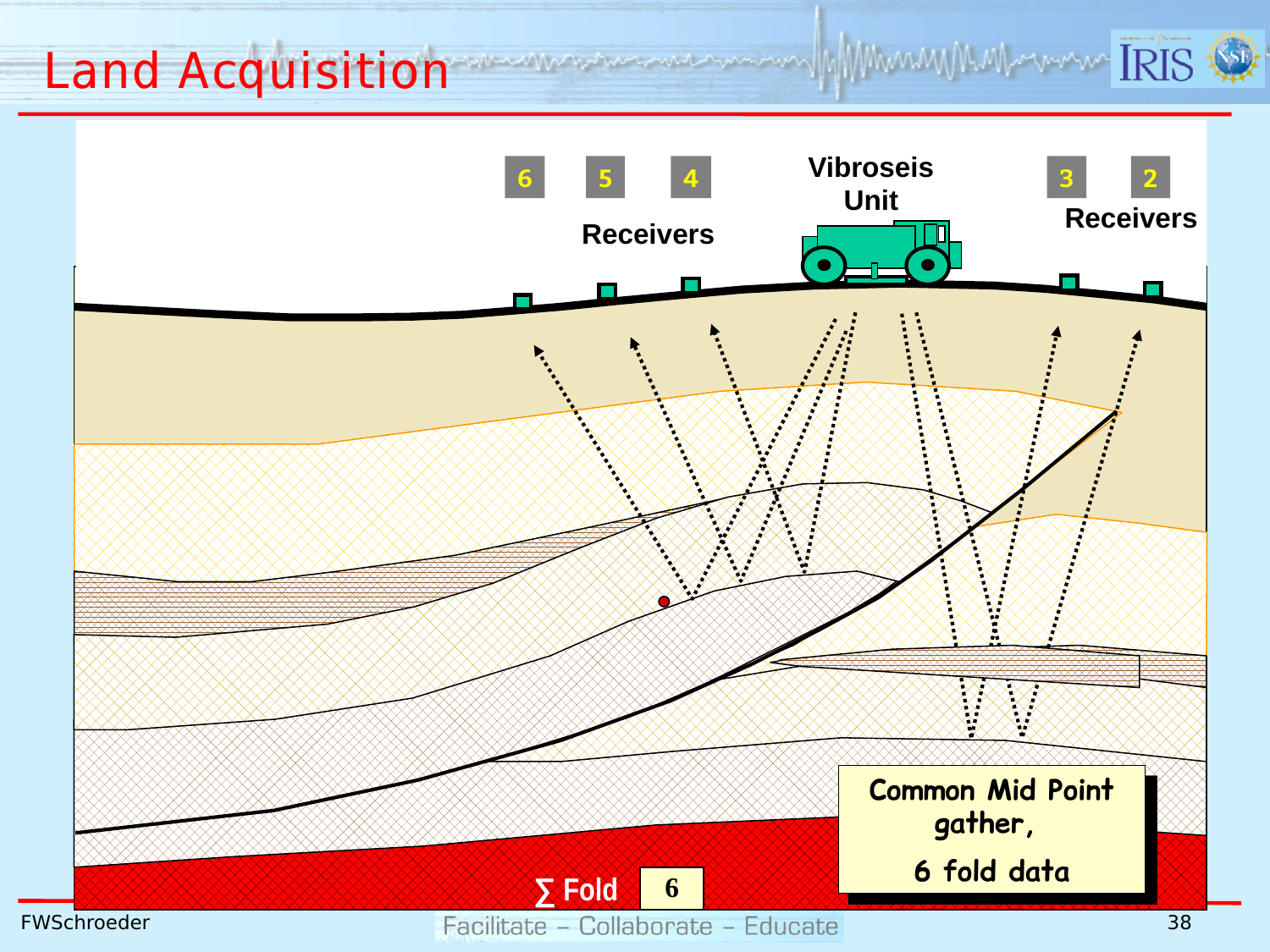

Land Acquisition

Vibroseis
Unit
6
5
4
3
2
Receivers
Receivers

Common Mid Point gather,
6 fold data
∑ Fold
6